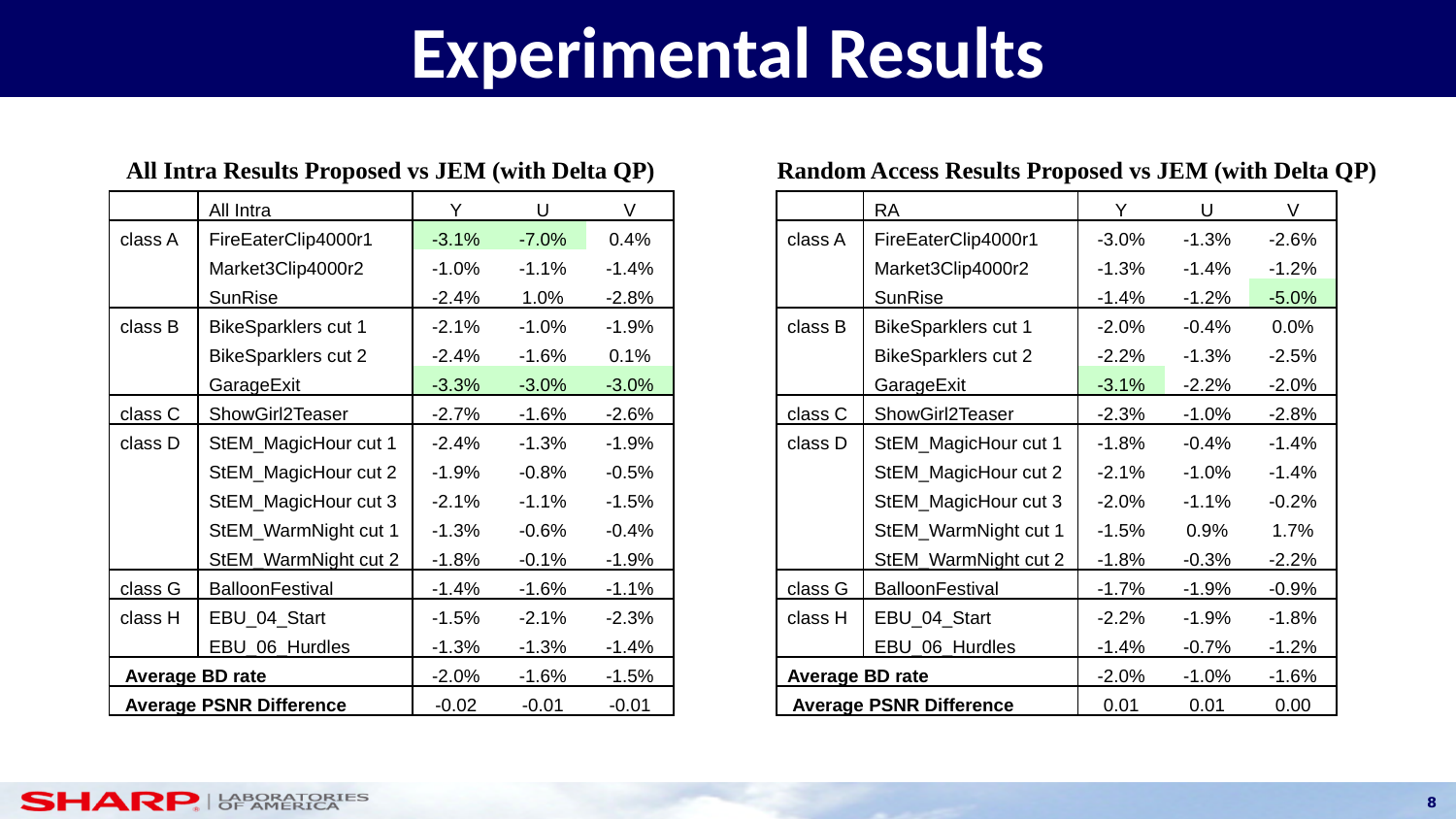

# Experimental Results
All Intra Results Proposed vs JEM (with Delta QP)
Random Access Results Proposed vs JEM (with Delta QP)
|  | RA | Y | U | V |
| --- | --- | --- | --- | --- |
| class A | FireEaterClip4000r1 | -3.0% | -1.3% | -2.6% |
|  | Market3Clip4000r2 | -1.3% | -1.4% | -1.2% |
|  | SunRise | -1.4% | -1.2% | -5.0% |
| class B | BikeSparklers cut 1 | -2.0% | -0.4% | 0.0% |
|  | BikeSparklers cut 2 | -2.2% | -1.3% | -2.5% |
|  | GarageExit | -3.1% | -2.2% | -2.0% |
| class C | ShowGirl2Teaser | -2.3% | -1.0% | -2.8% |
| class D | StEM\_MagicHour cut 1 | -1.8% | -0.4% | -1.4% |
|  | StEM\_MagicHour cut 2 | -2.1% | -1.0% | -1.4% |
|  | StEM\_MagicHour cut 3 | -2.0% | -1.1% | -0.2% |
|  | StEM\_WarmNight cut 1 | -1.5% | 0.9% | 1.7% |
|  | StEM\_WarmNight cut 2 | -1.8% | -0.3% | -2.2% |
| class G | BalloonFestival | -1.7% | -1.9% | -0.9% |
| class H | EBU\_04\_Start | -2.2% | -1.9% | -1.8% |
|  | EBU\_06\_Hurdles | -1.4% | -0.7% | -1.2% |
| Average BD rate |  | -2.0% | -1.0% | -1.6% |
| Average PSNR Difference |  | 0.01 | 0.01 | 0.00 |
|  | All Intra | Y | U | V |
| --- | --- | --- | --- | --- |
| class A | FireEaterClip4000r1 | -3.1% | -7.0% | 0.4% |
|  | Market3Clip4000r2 | -1.0% | -1.1% | -1.4% |
|  | SunRise | -2.4% | 1.0% | -2.8% |
| class B | BikeSparklers cut 1 | -2.1% | -1.0% | -1.9% |
|  | BikeSparklers cut 2 | -2.4% | -1.6% | 0.1% |
|  | GarageExit | -3.3% | -3.0% | -3.0% |
| class C | ShowGirl2Teaser | -2.7% | -1.6% | -2.6% |
| class D | StEM\_MagicHour cut 1 | -2.4% | -1.3% | -1.9% |
|  | StEM\_MagicHour cut 2 | -1.9% | -0.8% | -0.5% |
|  | StEM\_MagicHour cut 3 | -2.1% | -1.1% | -1.5% |
|  | StEM\_WarmNight cut 1 | -1.3% | -0.6% | -0.4% |
|  | StEM\_WarmNight cut 2 | -1.8% | -0.1% | -1.9% |
| class G | BalloonFestival | -1.4% | -1.6% | -1.1% |
| class H | EBU\_04\_Start | -1.5% | -2.1% | -2.3% |
|  | EBU\_06\_Hurdles | -1.3% | -1.3% | -1.4% |
| Average BD rate |  | -2.0% | -1.6% | -1.5% |
| Average PSNR Difference |  | -0.02 | -0.01 | -0.01 |